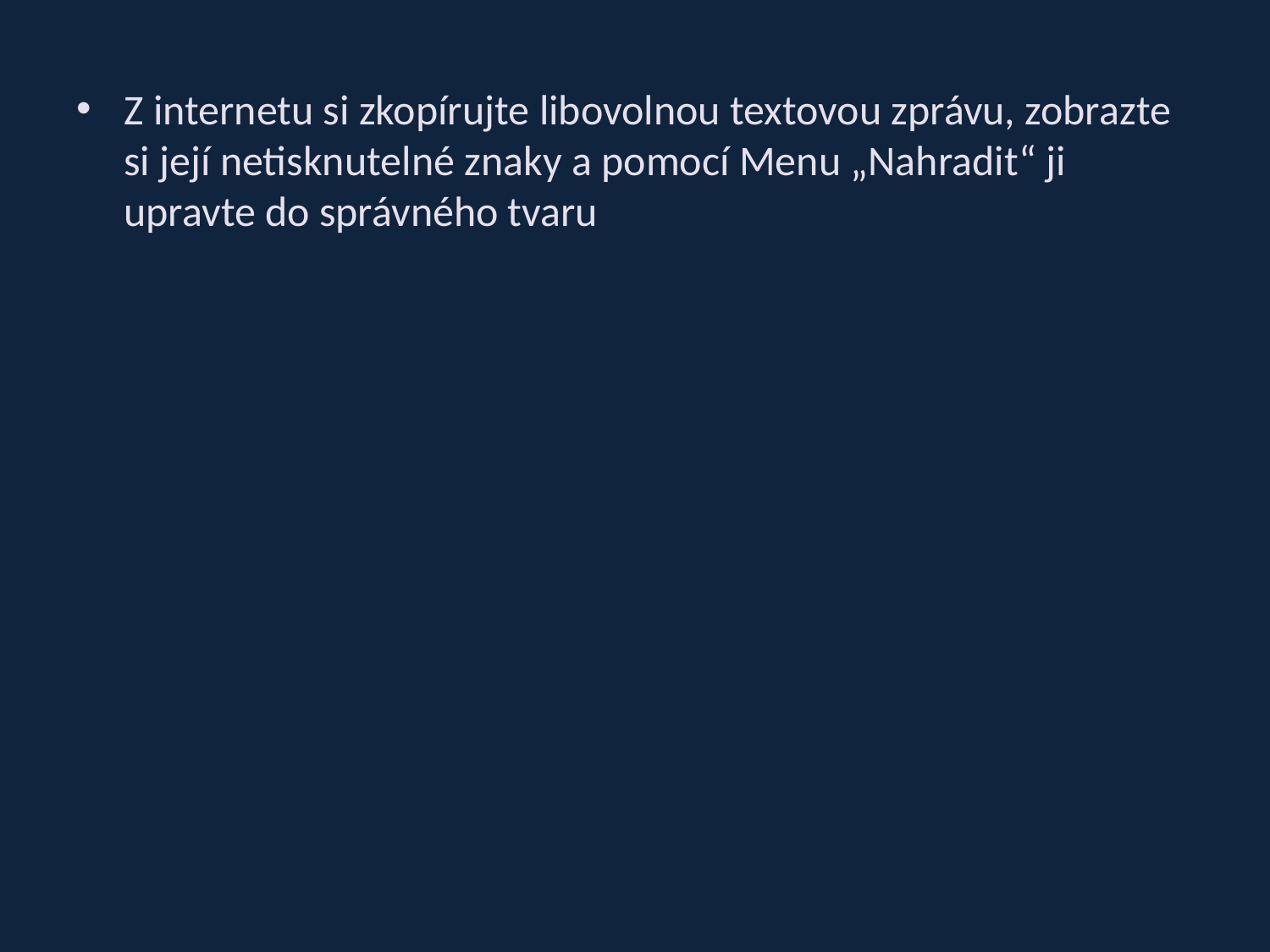

Z internetu si zkopírujte libovolnou textovou zprávu, zobrazte si její netisknutelné znaky a pomocí Menu „Nahradit“ ji upravte do správného tvaru